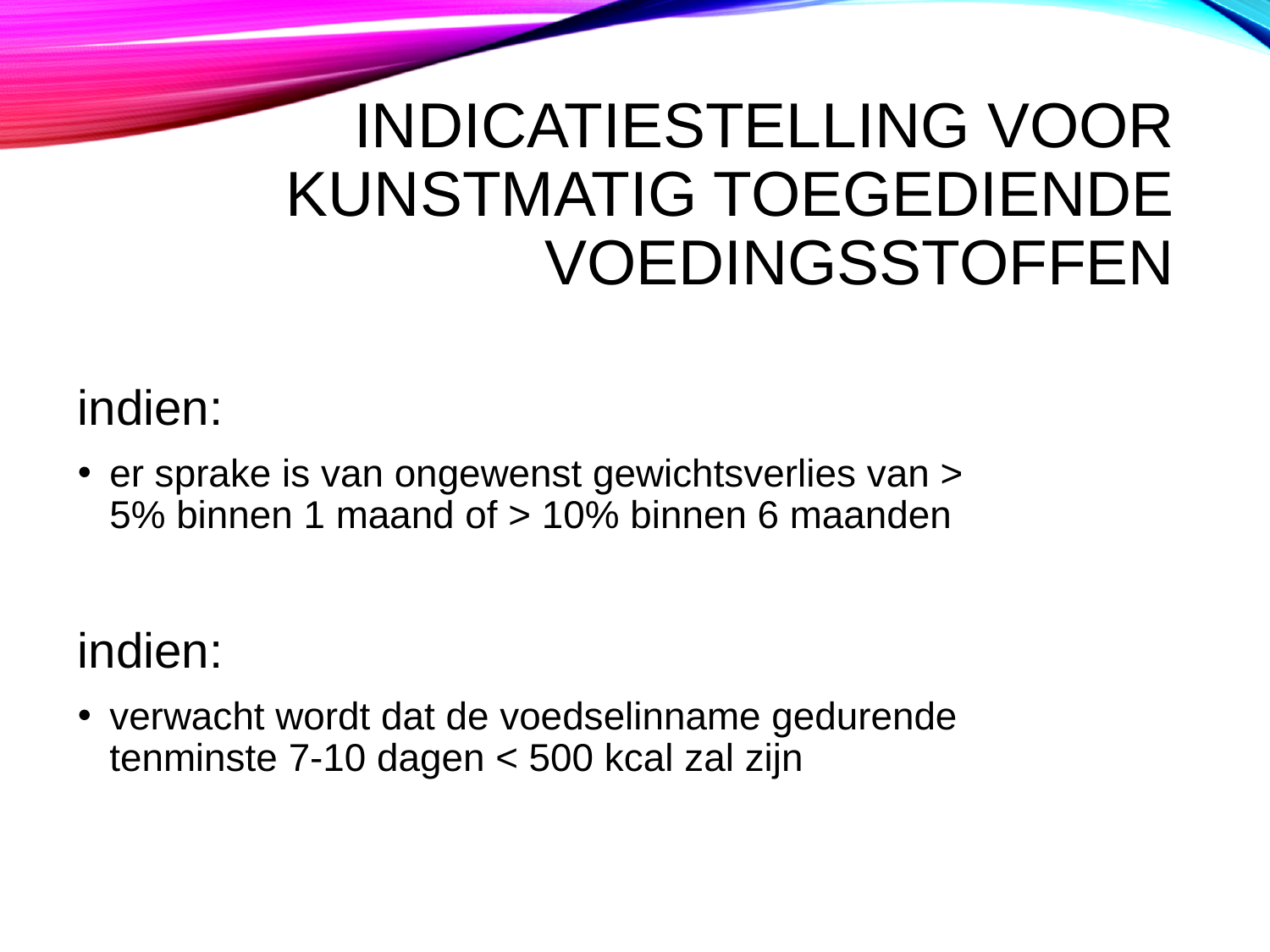

# Indicatiestelling voor kunstmatig toegediende voedingsstoffen
indien:
er sprake is van ongewenst gewichtsverlies van > 5% binnen 1 maand of > 10% binnen 6 maanden

indien:
verwacht wordt dat de voedselinname gedurende tenminste 7-10 dagen < 500 kcal zal zijn